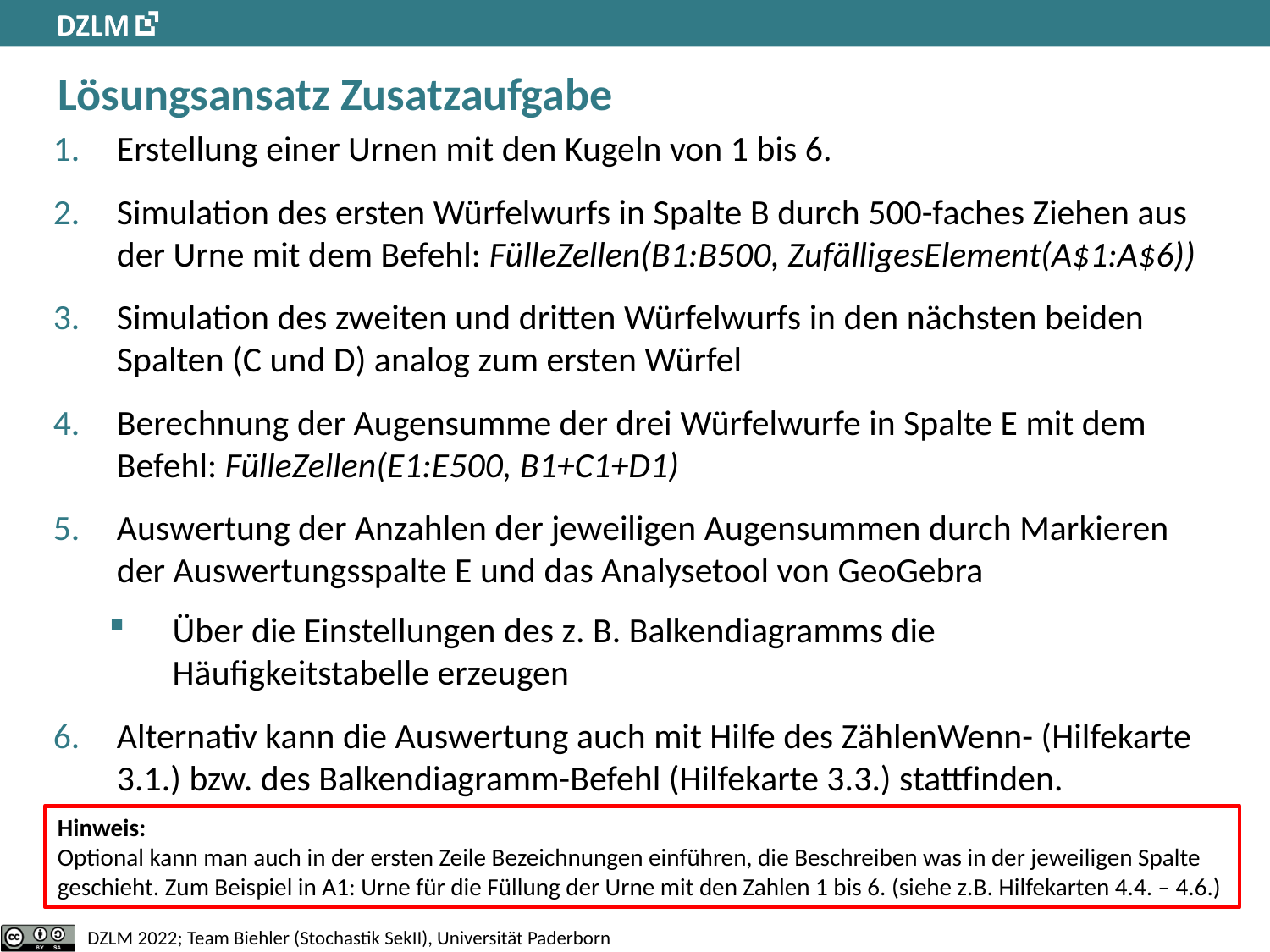

# Lösungsansatz Zusatzaufgabe
Erstellung einer Urnen mit den Kugeln von 1 bis 6.
Simulation des ersten Würfelwurfs in Spalte B durch 500-faches Ziehen aus der Urne mit dem Befehl: FülleZellen(B1:B500, ZufälligesElement(A$1:A$6))
Simulation des zweiten und dritten Würfelwurfs in den nächsten beiden Spalten (C und D) analog zum ersten Würfel
Berechnung der Augensumme der drei Würfelwurfe in Spalte E mit dem Befehl: FülleZellen(E1:E500, B1+C1+D1)
Auswertung der Anzahlen der jeweiligen Augensummen durch Markieren der Auswertungsspalte E und das Analysetool von GeoGebra
Über die Einstellungen des z. B. Balkendiagramms die Häufigkeitstabelle erzeugen
Alternativ kann die Auswertung auch mit Hilfe des ZählenWenn- (Hilfekarte 3.1.) bzw. des Balkendiagramm-Befehl (Hilfekarte 3.3.) stattfinden.
Hinweis:
Optional kann man auch in der ersten Zeile Bezeichnungen einführen, die Beschreiben was in der jeweiligen Spalte geschieht. Zum Beispiel in A1: Urne für die Füllung der Urne mit den Zahlen 1 bis 6. (siehe z.B. Hilfekarten 4.4. – 4.6.)